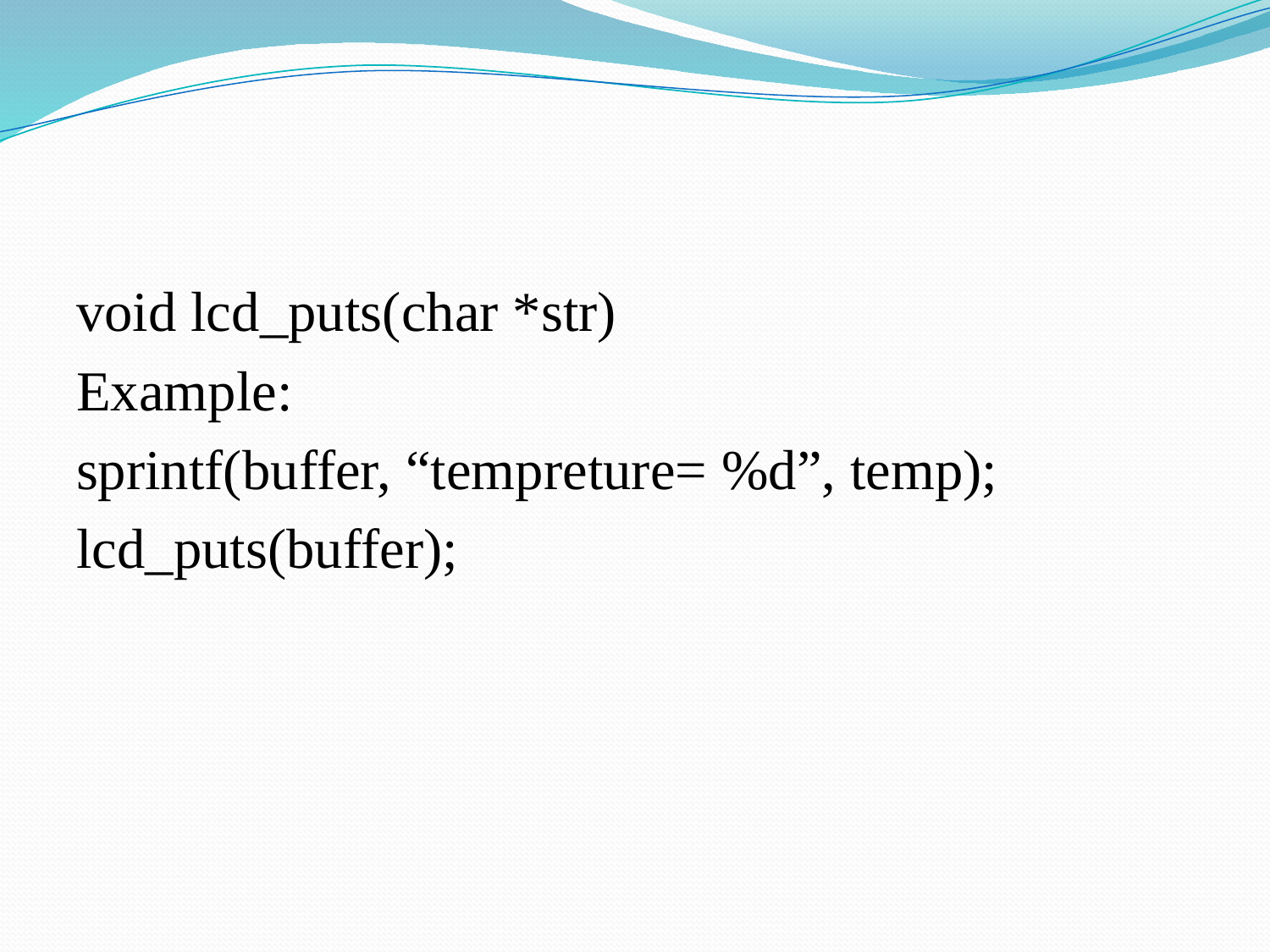

#
void lcd_puts(char *str)
Example:
sprintf(buffer, “tempreture= %d”, temp);
lcd_puts(buffer);